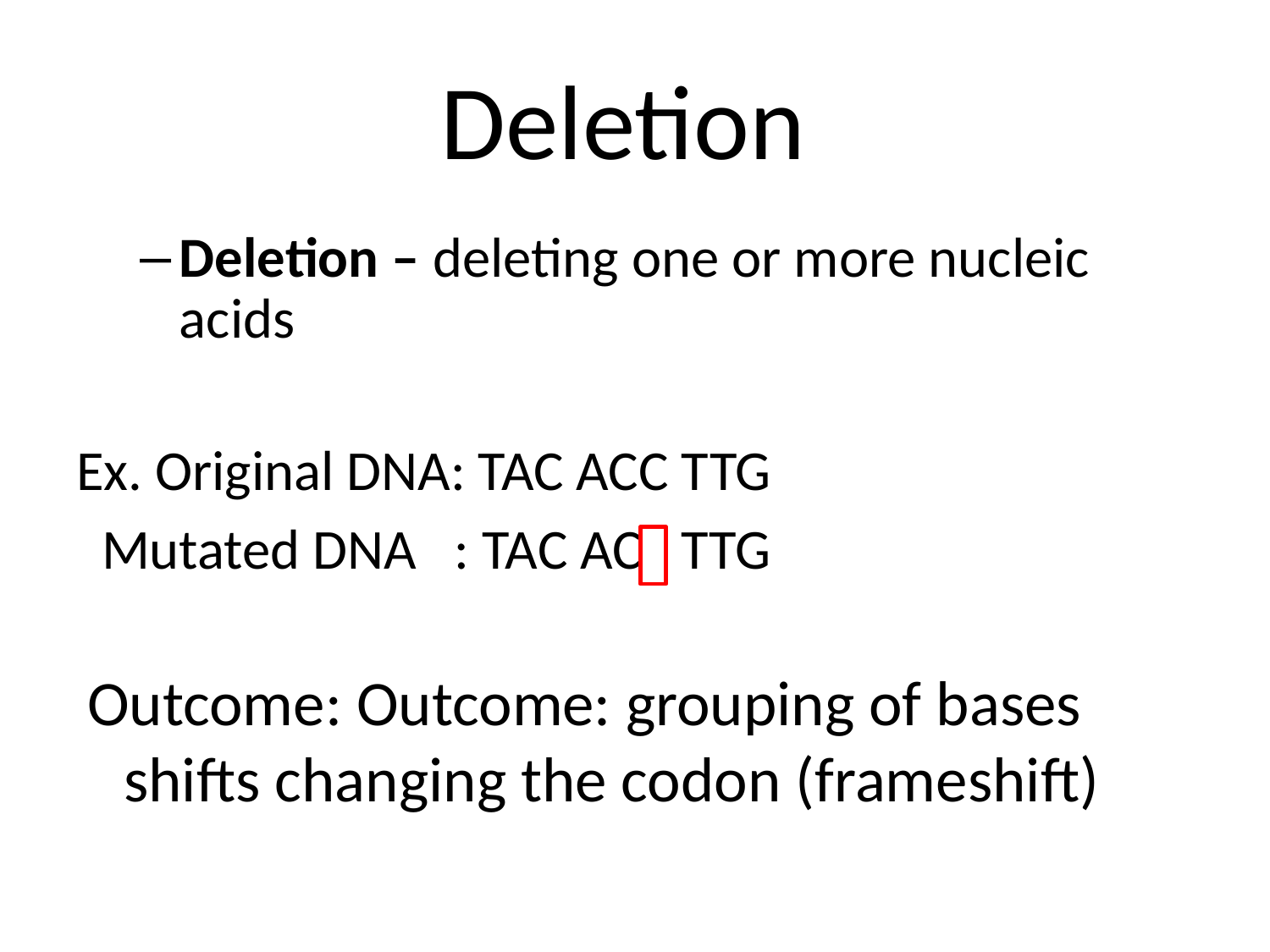

# Deletion
Deletion – deleting one or more nucleic acids

Ex. Original DNA: TAC ACC TTG
  Mutated DNA   : TAC AC   TTG

 Outcome: Outcome: grouping of bases shifts changing the codon (frameshift)